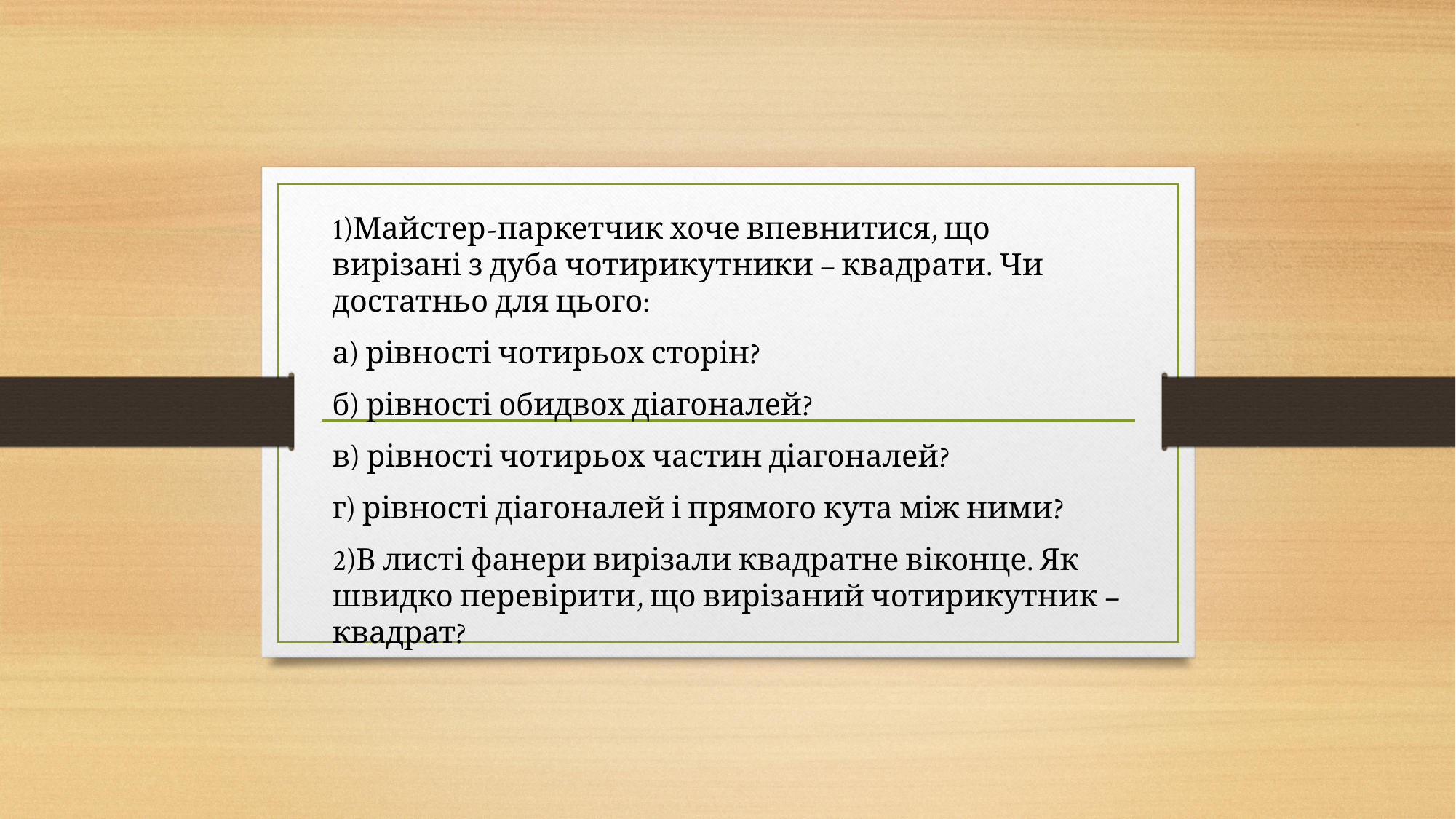

#
1)Майстер-паркетчик хоче впевнитися, що вирізані з дуба чотирикутники – квадрати. Чи достатньо для цього:
а) рівності чотирьох сторін?
б) рівності обидвох діагоналей?
в) рівності чотирьох частин діагоналей?
г) рівності діагоналей і прямого кута між ними?
2)В листі фанери вирізали квадратне віконце. Як швидко перевірити, що вирізаний чотирикутник – квадрат?